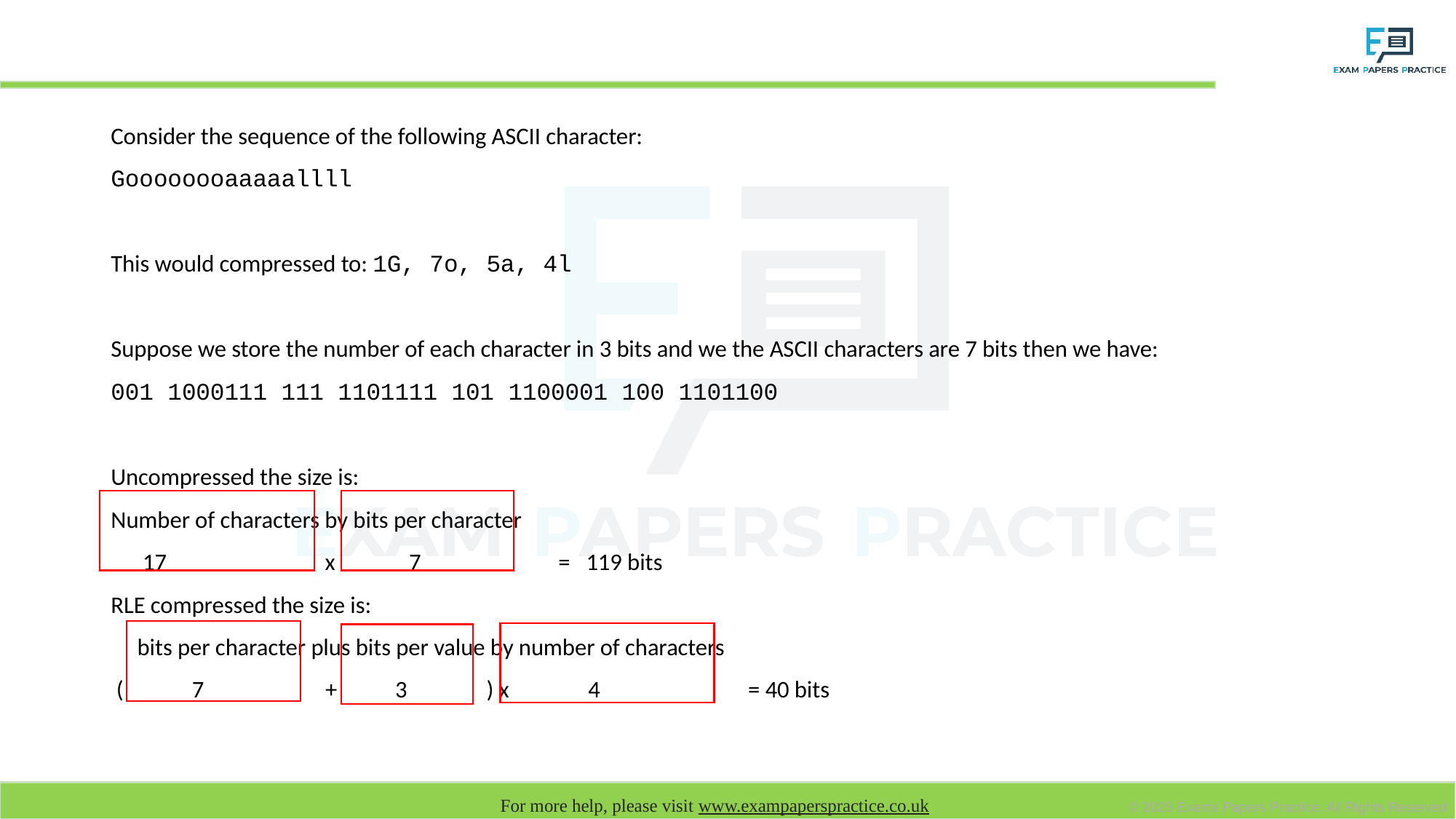

# Size of run length encoding
Consider the sequence of the following ASCII character:
Goooooooaaaaallll

This would compressed to: 1G, 7o, 5a, 4l

Suppose we store the number of each character in 3 bits and we the ASCII characters are 7 bits then we have:
001 1000111 111 1101111 101 1100001 100 1101100

Uncompressed the size is:
Number of characters by bits per character
      17                              x              7                          =   119 bits
RLE compressed the size is:
     bits per character plus bits per value by number of characters
 (             7                       +           3               ) x               4                            = 40 bits